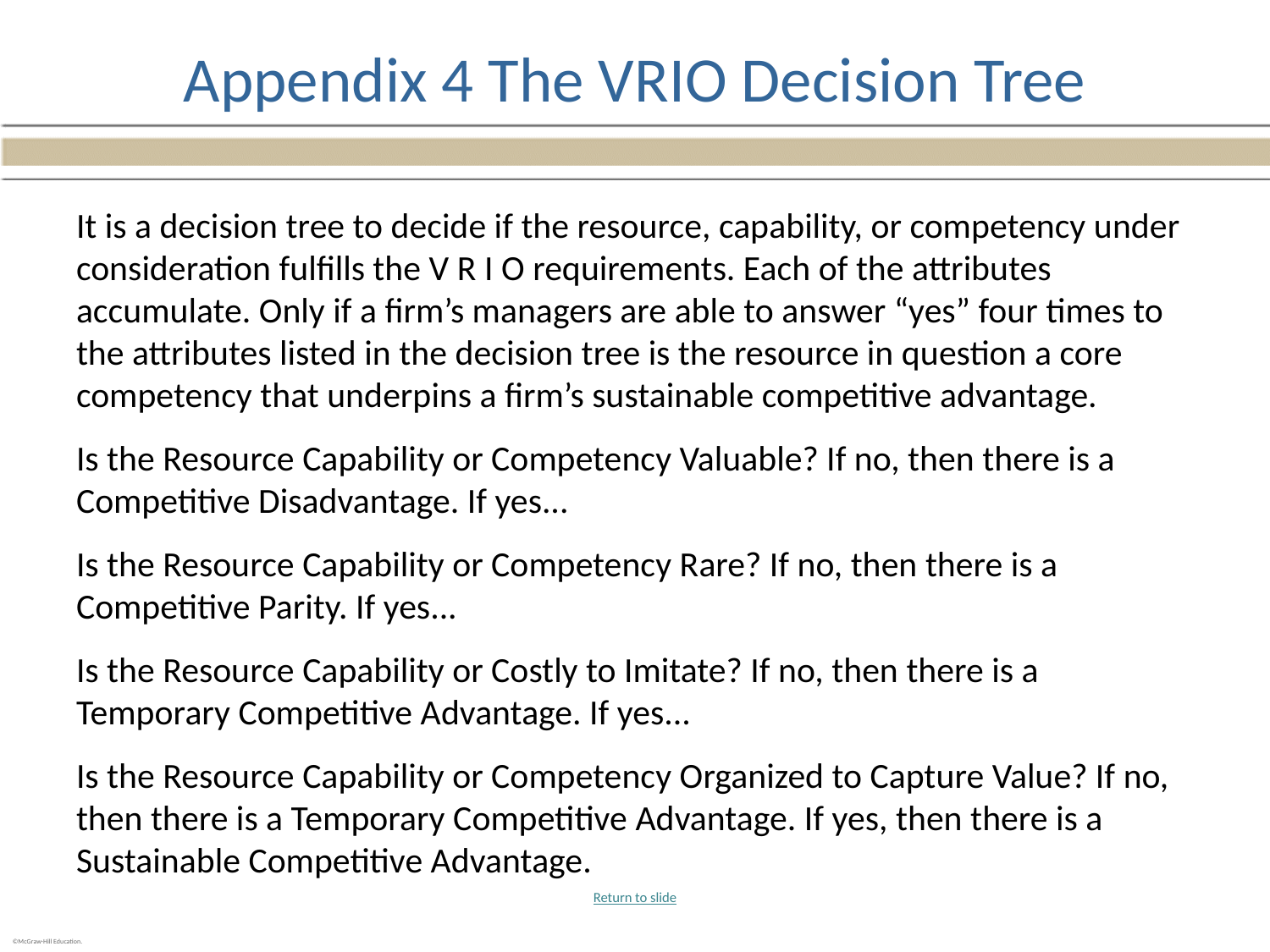

# Appendix 4 The VRIO Decision Tree
It is a decision tree to decide if the resource, capability, or competency under consideration fulfills the V R I O requirements. Each of the attributes accumulate. Only if a firm’s managers are able to answer “yes” four times to the attributes listed in the decision tree is the resource in question a core competency that underpins a firm’s sustainable competitive advantage.
Is the Resource Capability or Competency Valuable? If no, then there is a Competitive Disadvantage. If yes...
Is the Resource Capability or Competency Rare? If no, then there is a Competitive Parity. If yes...
Is the Resource Capability or Costly to Imitate? If no, then there is a Temporary Competitive Advantage. If yes...
Is the Resource Capability or Competency Organized to Capture Value? If no, then there is a Temporary Competitive Advantage. If yes, then there is a Sustainable Competitive Advantage.
Return to slide